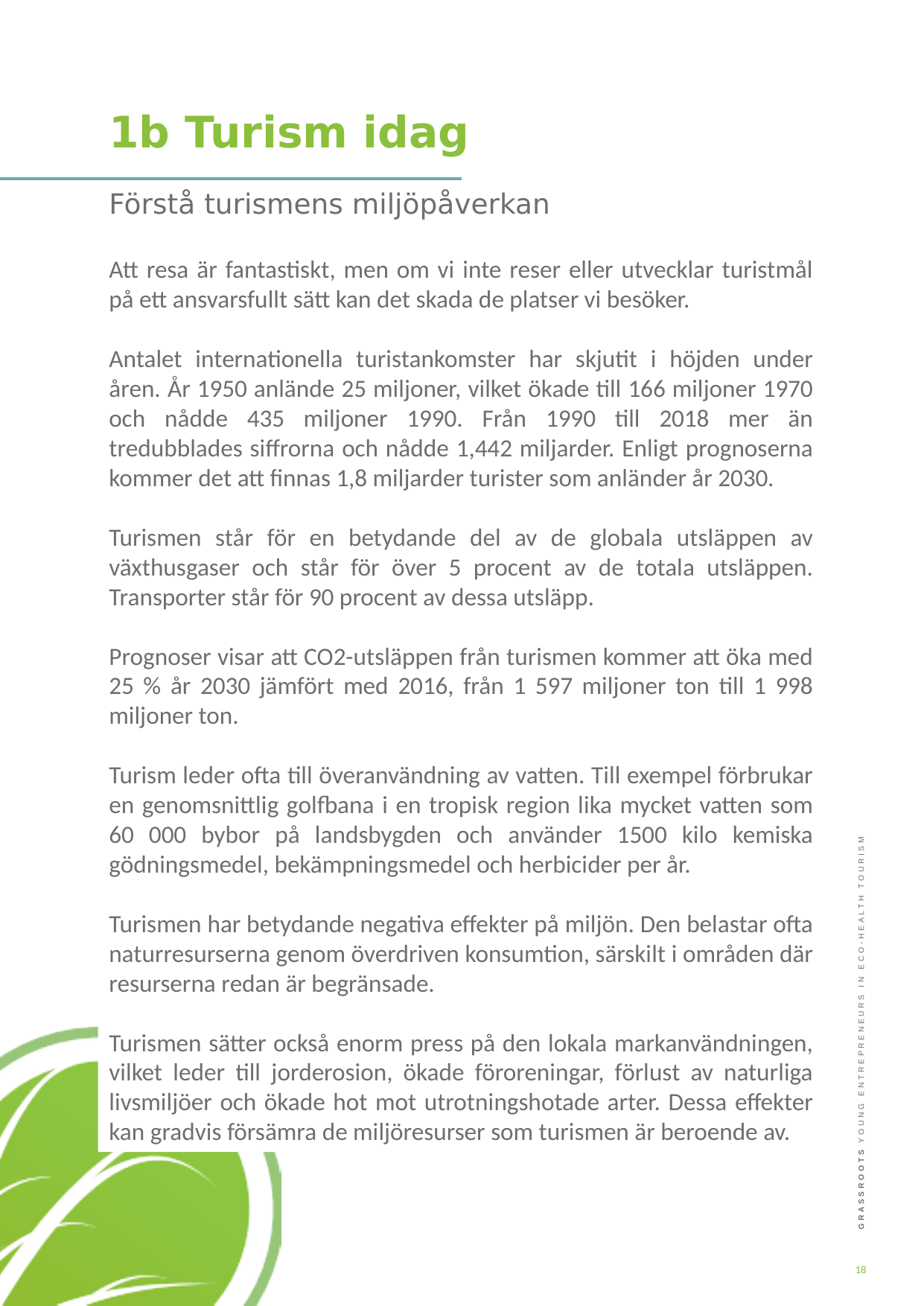

1b Turism idag
Förstå turismens miljöpåverkan
Att resa är fantastiskt, men om vi inte reser eller utvecklar turistmål på ett ansvarsfullt sätt kan det skada de platser vi besöker.

Antalet internationella turistankomster har skjutit i höjden under åren. År 1950 anlände 25 miljoner, vilket ökade till 166 miljoner 1970 och nådde 435 miljoner 1990. Från 1990 till 2018 mer än tredubblades siffrorna och nådde 1,442 miljarder. Enligt prognoserna kommer det att finnas 1,8 miljarder turister som anländer år 2030.

Turismen står för en betydande del av de globala utsläppen av växthusgaser och står för över 5 procent av de totala utsläppen. Transporter står för 90 procent av dessa utsläpp.

Prognoser visar att CO2-utsläppen från turismen kommer att öka med 25 % år 2030 jämfört med 2016, från 1 597 miljoner ton till 1 998 miljoner ton.

Turism leder ofta till överanvändning av vatten. Till exempel förbrukar en genomsnittlig golfbana i en tropisk region lika mycket vatten som 60 000 bybor på landsbygden och använder 1500 kilo kemiska gödningsmedel, bekämpningsmedel och herbicider per år.

Turismen har betydande negativa effekter på miljön. Den belastar ofta naturresurserna genom överdriven konsumtion, särskilt i områden där resurserna redan är begränsade.

Turismen sätter också enorm press på den lokala markanvändningen, vilket leder till jorderosion, ökade föroreningar, förlust av naturliga livsmiljöer och ökade hot mot utrotningshotade arter. Dessa effekter kan gradvis försämra de miljöresurser som turismen är beroende av.

18